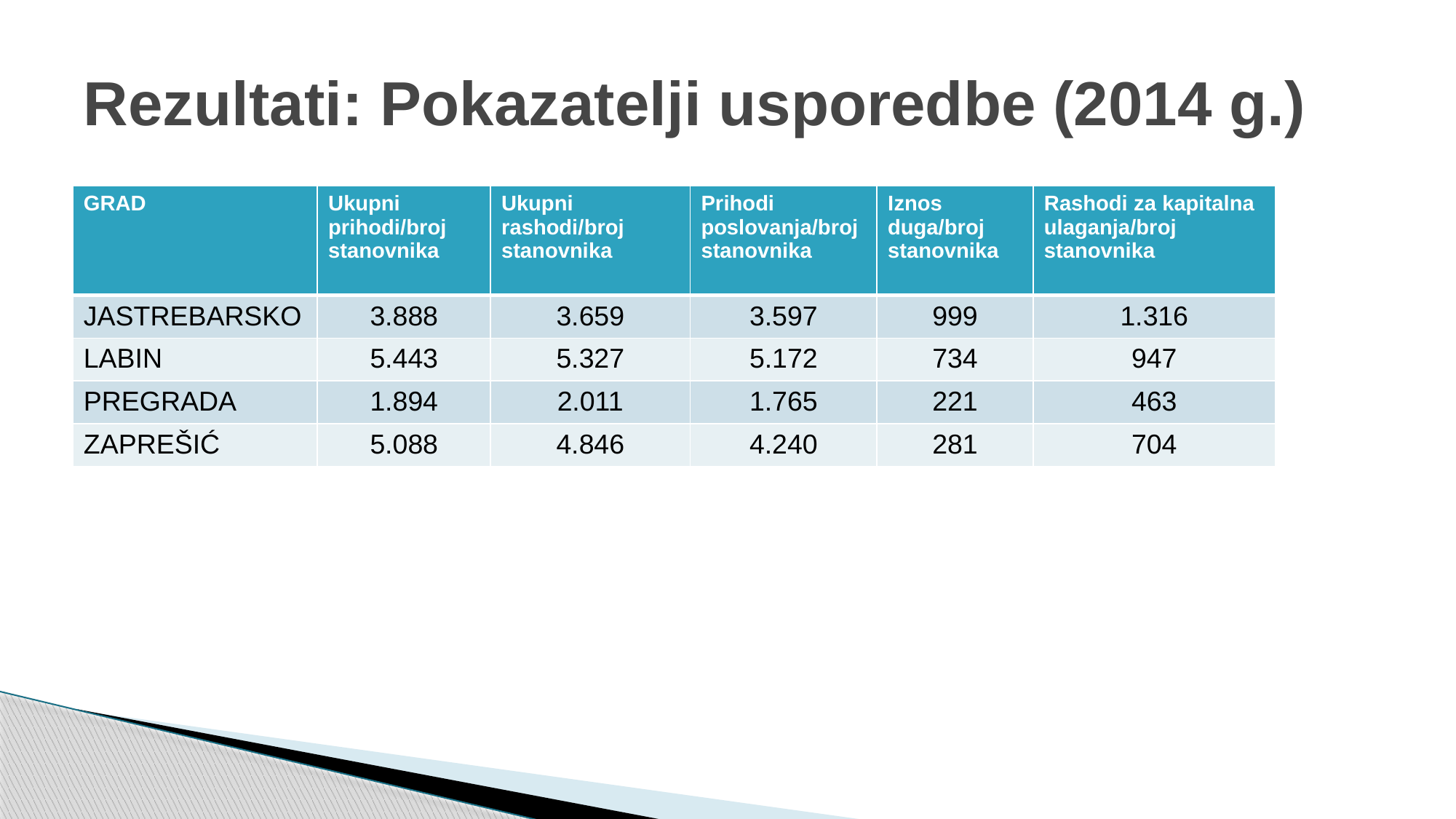

# Rezultati: Pokazatelji usporedbe (2014 g.)
| GRAD | Ukupni prihodi/broj stanovnika | Ukupni rashodi/broj stanovnika | Prihodi poslovanja/broj stanovnika | Iznos duga/broj stanovnika | Rashodi za kapitalna ulaganja/broj stanovnika |
| --- | --- | --- | --- | --- | --- |
| JASTREBARSKO | 3.888 | 3.659 | 3.597 | 999 | 1.316 |
| LABIN | 5.443 | 5.327 | 5.172 | 734 | 947 |
| PREGRADA | 1.894 | 2.011 | 1.765 | 221 | 463 |
| ZAPREŠIĆ | 5.088 | 4.846 | 4.240 | 281 | 704 |